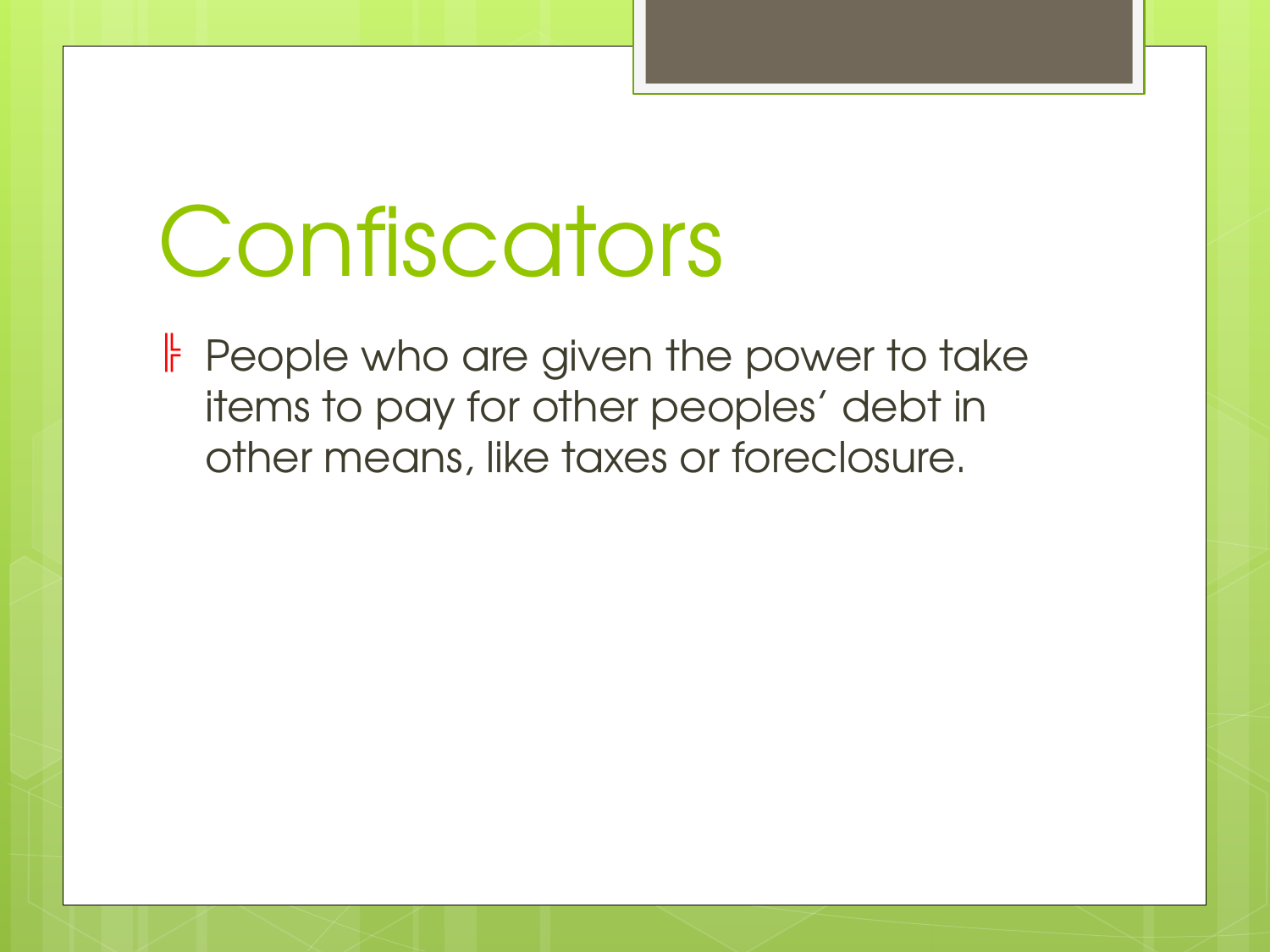

# Confiscators
People who are given the power to take items to pay for other peoples’ debt in other means, like taxes or foreclosure.